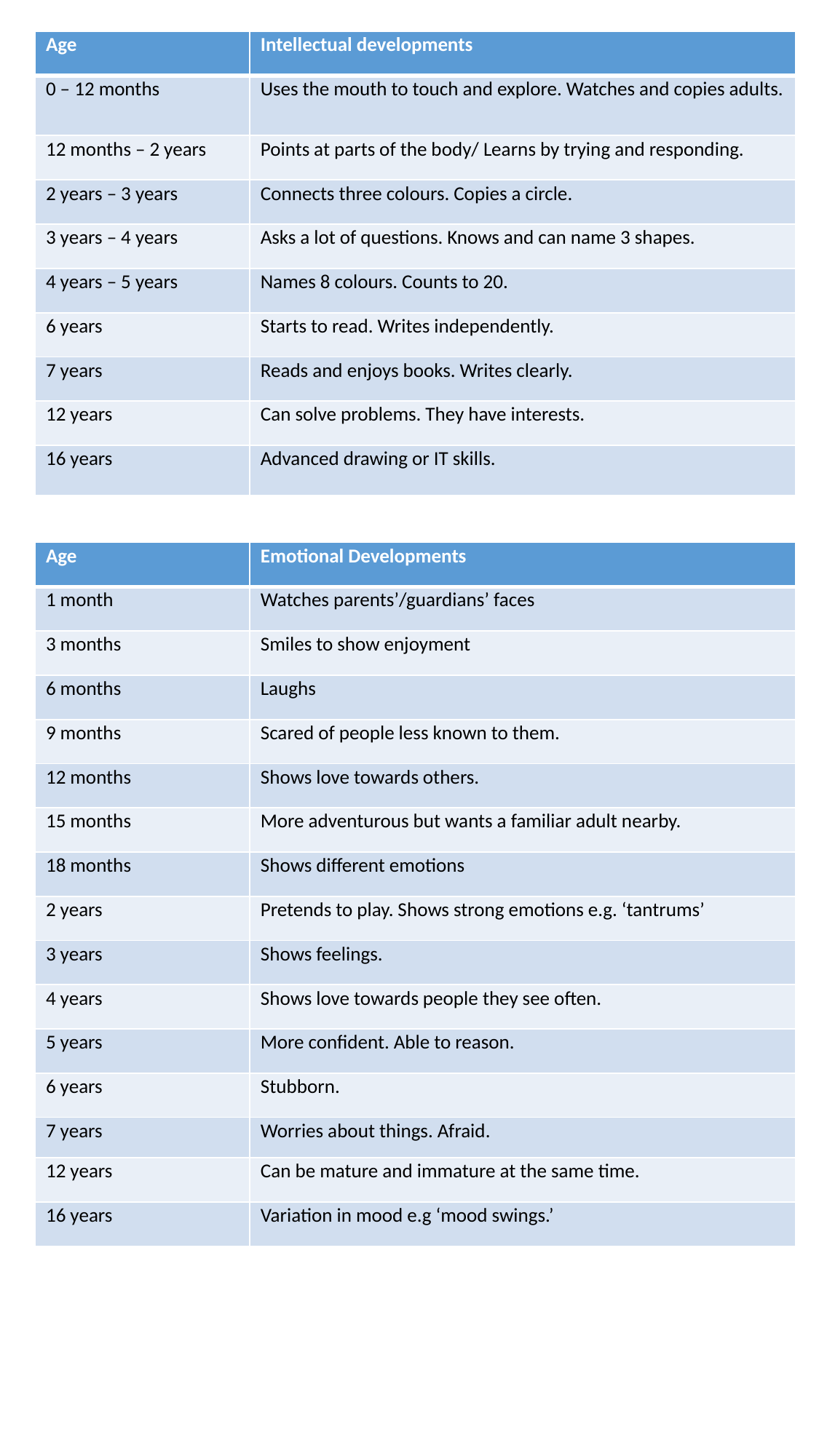

| Age | Intellectual developments |
| --- | --- |
| 0 – 12 months | Uses the mouth to touch and explore. Watches and copies adults. |
| 12 months – 2 years | Points at parts of the body/ Learns by trying and responding. |
| 2 years – 3 years | Connects three colours. Copies a circle. |
| 3 years – 4 years | Asks a lot of questions. Knows and can name 3 shapes. |
| 4 years – 5 years | Names 8 colours. Counts to 20. |
| 6 years | Starts to read. Writes independently. |
| 7 years | Reads and enjoys books. Writes clearly. |
| 12 years | Can solve problems. They have interests. |
| 16 years | Advanced drawing or IT skills. |
| Age | Emotional Developments |
| --- | --- |
| 1 month | Watches parents’/guardians’ faces |
| 3 months | Smiles to show enjoyment |
| 6 months | Laughs |
| 9 months | Scared of people less known to them. |
| 12 months | Shows love towards others. |
| 15 months | More adventurous but wants a familiar adult nearby. |
| 18 months | Shows different emotions |
| 2 years | Pretends to play. Shows strong emotions e.g. ‘tantrums’ |
| 3 years | Shows feelings. |
| 4 years | Shows love towards people they see often. |
| 5 years | More confident. Able to reason. |
| 6 years | Stubborn. |
| 7 years | Worries about things. Afraid. |
| 12 years | Can be mature and immature at the same time. |
| 16 years | Variation in mood e.g ‘mood swings.’ |